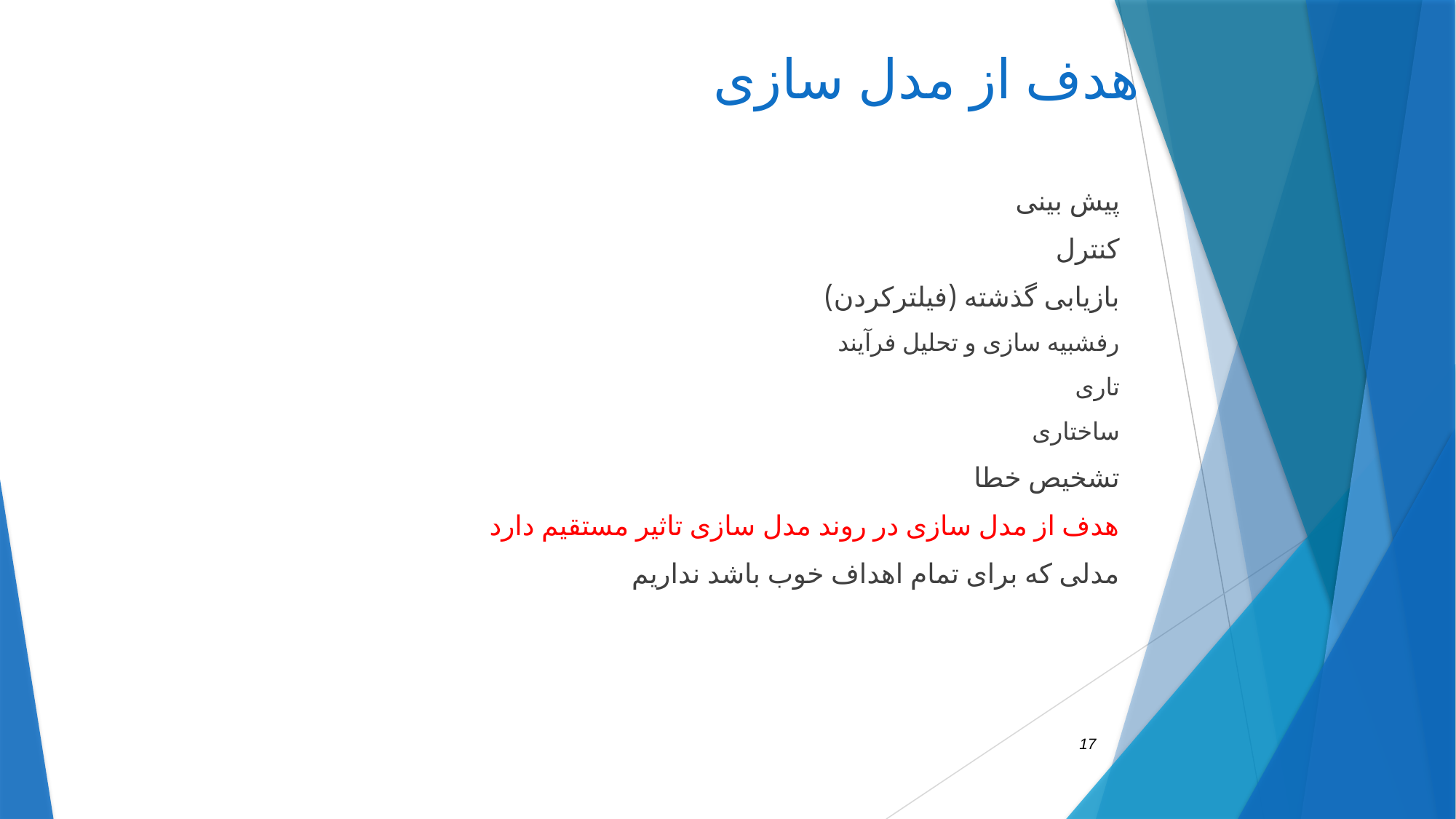

# هدف از مدل سازی
پیش بینی
کنترل
بازیابی گذشته (فیلترکردن)
رفشبیه سازی و تحلیل فرآیند
تاری
ساختاری
تشخیص خطا
هدف از مدل سازی در روند مدل سازی تاثیر مستقیم دارد
مدلی که برای تمام اهداف خوب باشد نداریم
17